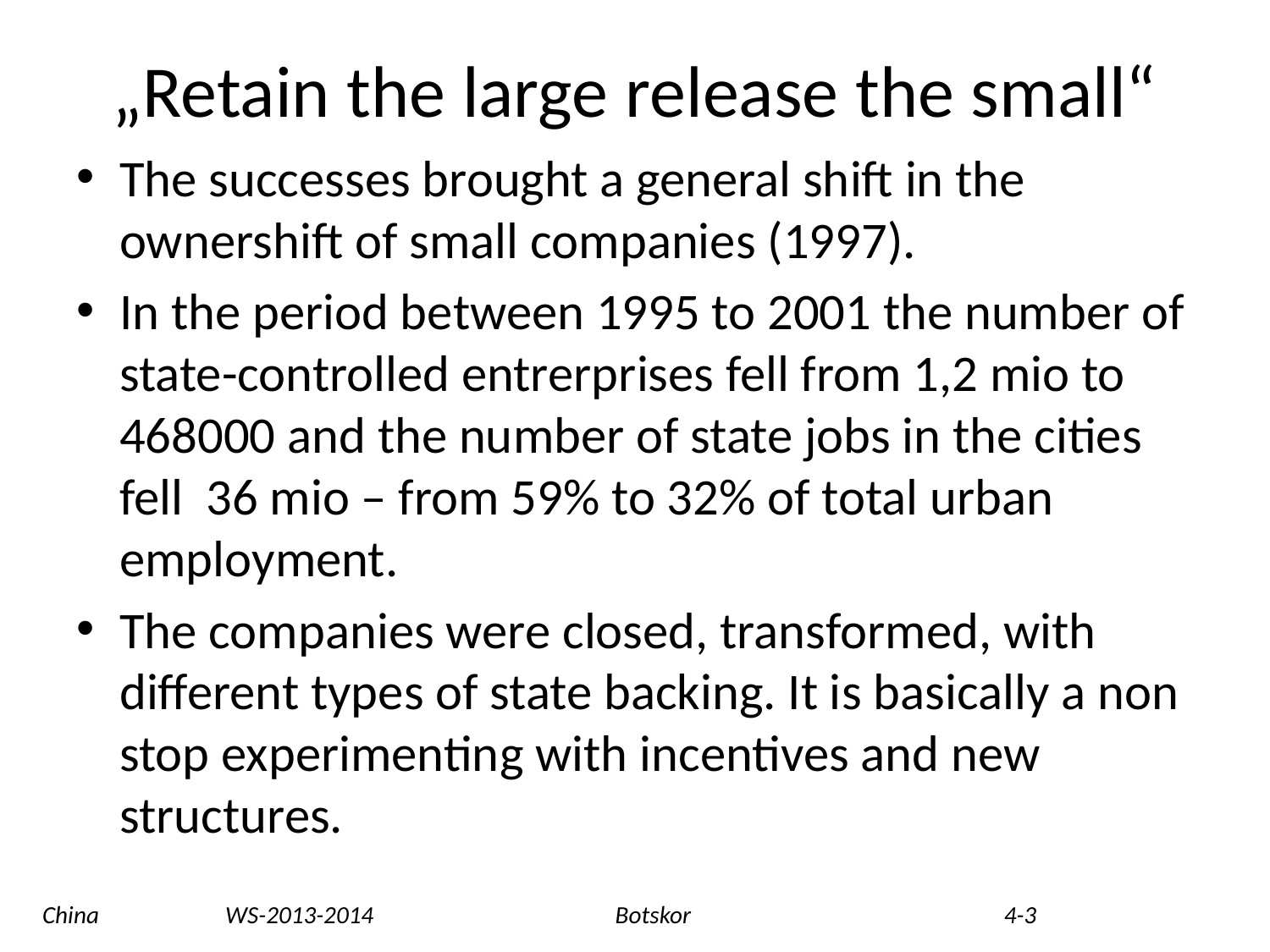

# „Retain the large release the small“
The successes brought a general shift in the ownershift of small companies (1997).
In the period between 1995 to 2001 the number of state-controlled entrerprises fell from 1,2 mio to 468000 and the number of state jobs in the cities fell  36 mio – from 59% to 32% of total urban employment.
The companies were closed, transformed, with different types of state backing. It is basically a non stop experimenting with incentives and new structures.

China                       WS-2013-2014                                            Botskor                                                         4-3